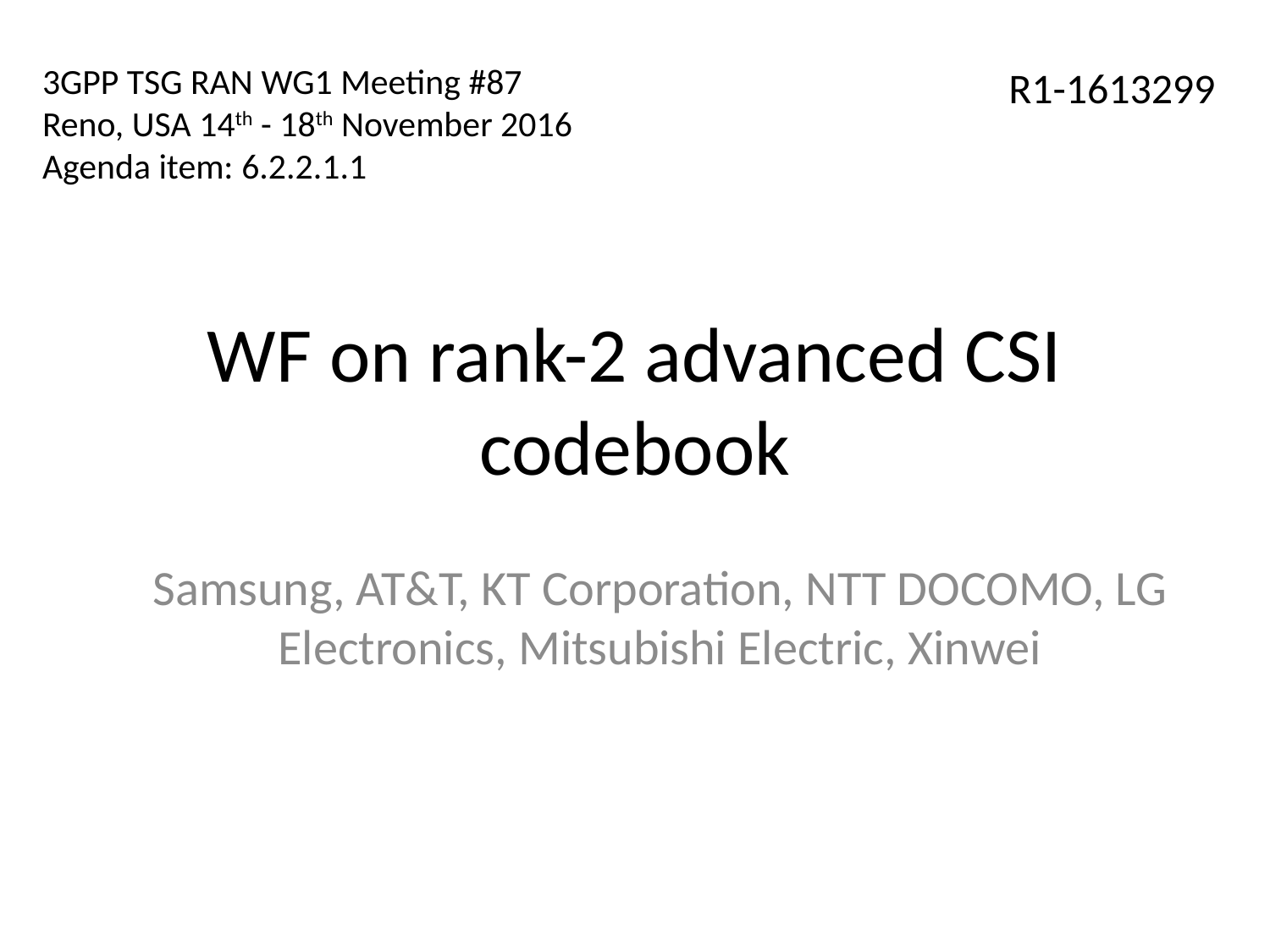

3GPP TSG RAN WG1 Meeting #87
Reno, USA 14th - 18th November 2016
Agenda item: 6.2.2.1.1
R1-1613299
# WF on rank-2 advanced CSI codebook
Samsung, AT&T, KT Corporation, NTT DOCOMO, LG Electronics, Mitsubishi Electric, Xinwei